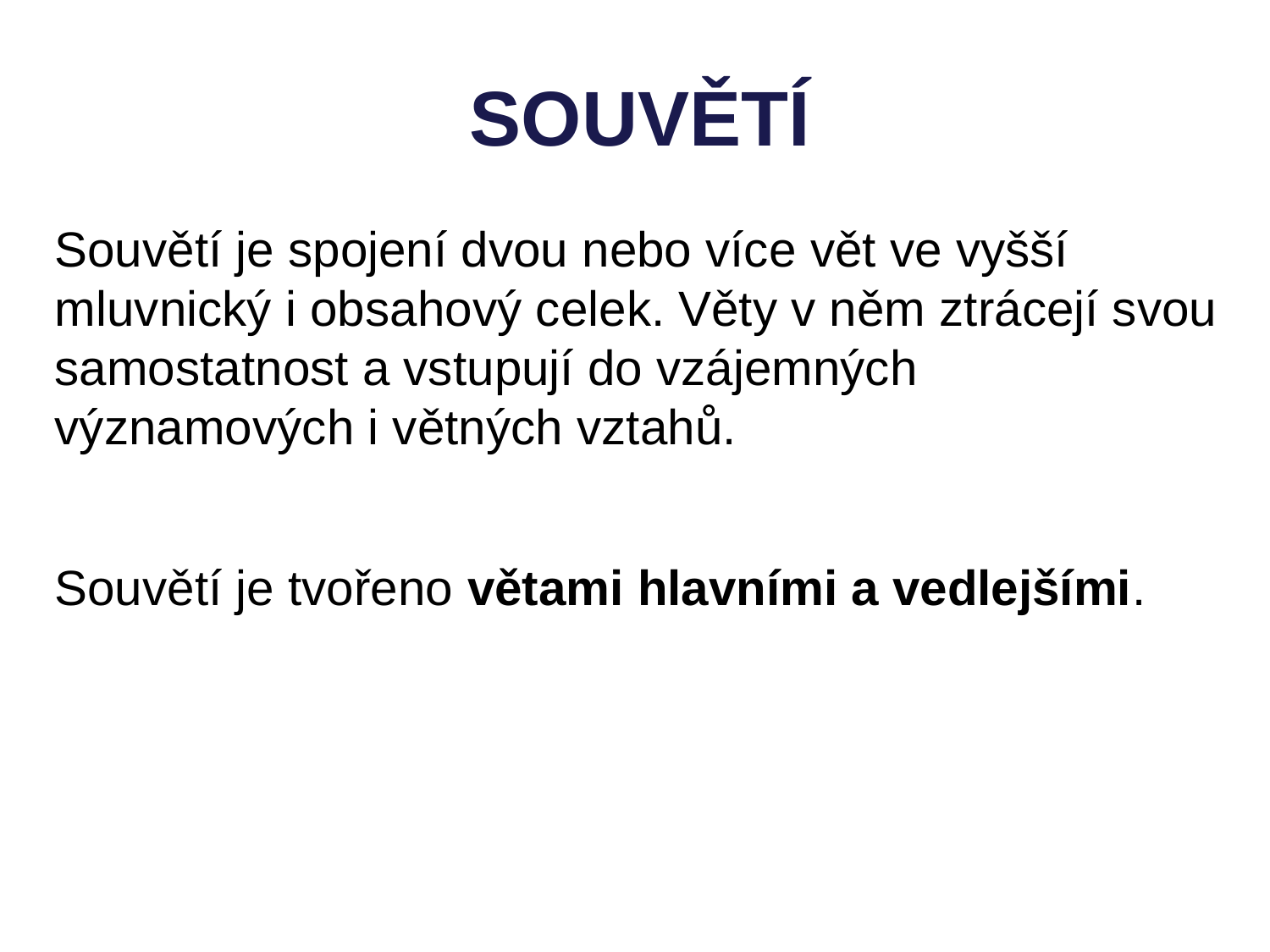

SOUVĚTÍ
Souvětí je spojení dvou nebo více vět ve vyšší mluvnický i obsahový celek. Věty v něm ztrácejí svou samostatnost a vstupují do vzájemných významových i větných vztahů.

Souvětí je tvořeno větami hlavními a vedlejšími.